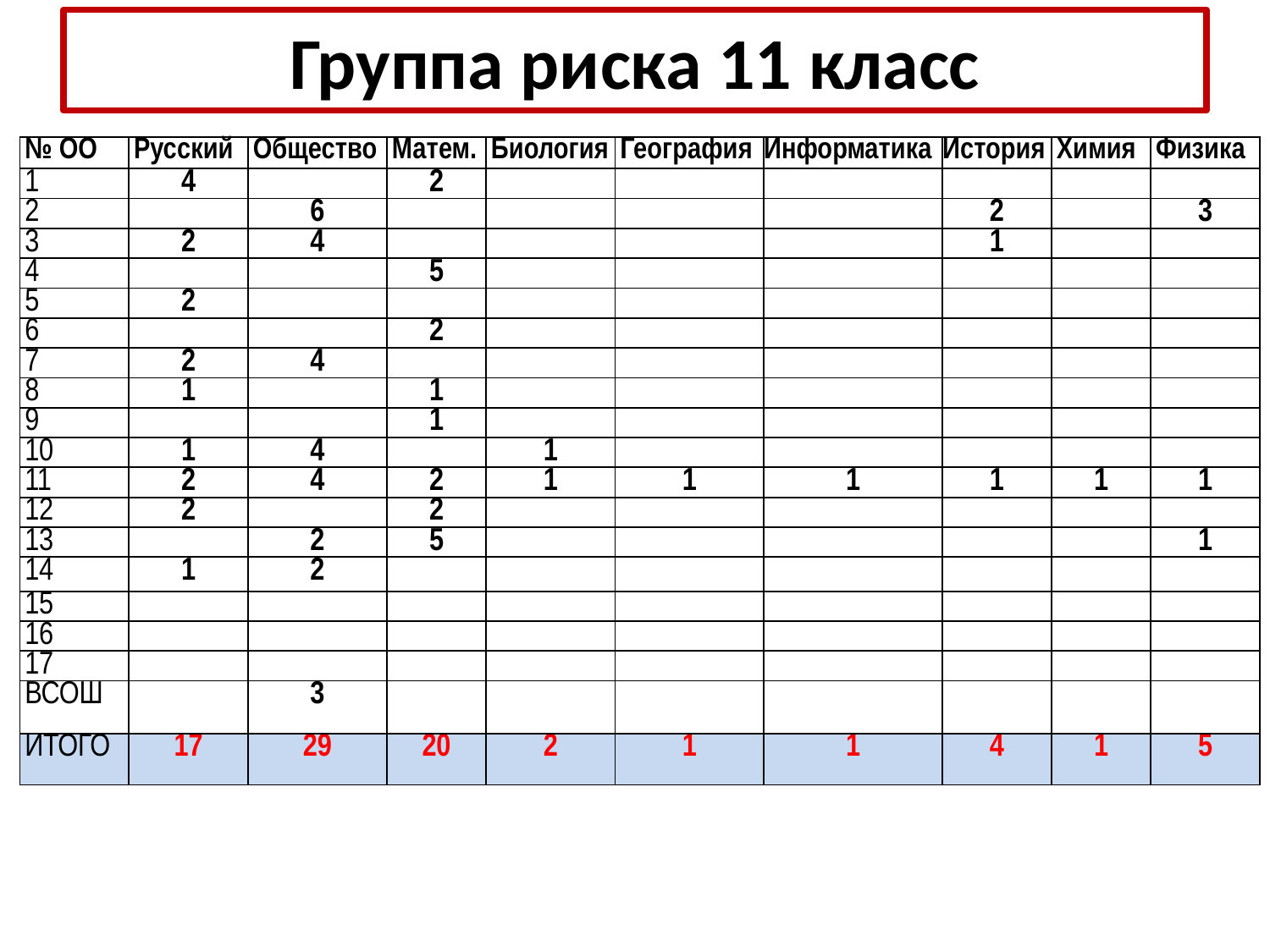

# Группа риска 11 класс
| № ОО | Русский | Общество | Матем. | Биология | География | Информатика | История | Химия | Физика |
| --- | --- | --- | --- | --- | --- | --- | --- | --- | --- |
| 1 | 4 |  | 2 |  |  |  |  |  |  |
| 2 |  | 6 |  |  |  |  | 2 |  | 3 |
| 3 | 2 | 4 |  |  |  |  | 1 |  |  |
| 4 |  |  | 5 |  |  |  |  |  |  |
| 5 | 2 |  |  |  |  |  |  |  |  |
| 6 |  |  | 2 |  |  |  |  |  |  |
| 7 | 2 | 4 |  |  |  |  |  |  |  |
| 8 | 1 |  | 1 |  |  |  |  |  |  |
| 9 |  |  | 1 |  |  |  |  |  |  |
| 10 | 1 | 4 |  | 1 |  |  |  |  |  |
| 11 | 2 | 4 | 2 | 1 | 1 | 1 | 1 | 1 | 1 |
| 12 | 2 |  | 2 |  |  |  |  |  |  |
| 13 |  | 2 | 5 |  |  |  |  |  | 1 |
| 14 | 1 | 2 |  |  |  |  |  |  |  |
| 15 |  |  |  |  |  |  |  |  |  |
| 16 |  |  |  |  |  |  |  |  |  |
| 17 |  |  |  |  |  |  |  |  |  |
| ВСОШ |  | 3 |  |  |  |  |  |  |  |
| ИТОГО | 17 | 29 | 20 | 2 | 1 | 1 | 4 | 1 | 5 |